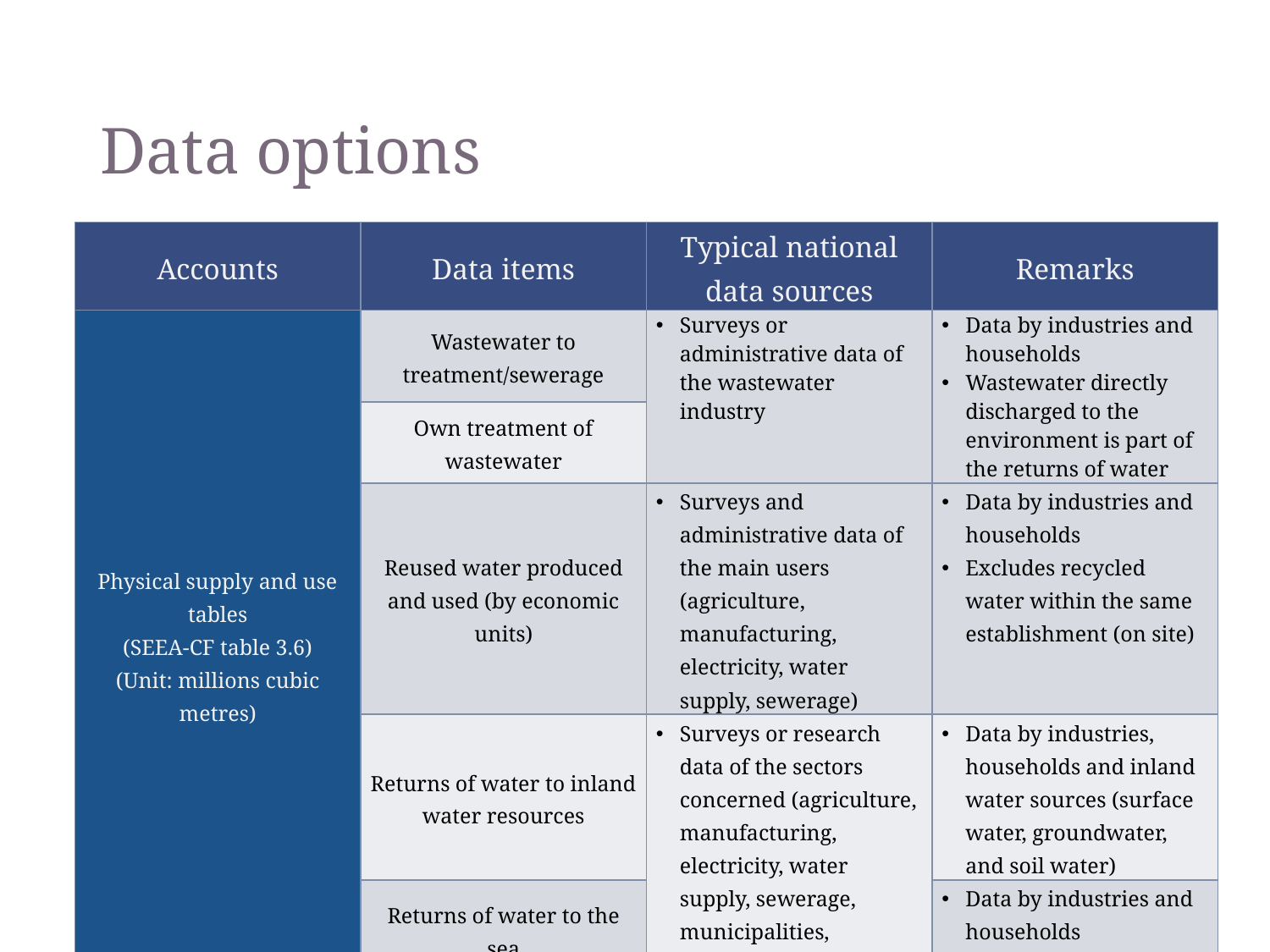

# Data options
| Accounts | Data items | Typical national data sources | Remarks |
| --- | --- | --- | --- |
| Physical supply and use tables (SEEA-CF table 3.6) (Unit: millions cubic metres) | Wastewater to treatment/sewerage | Surveys or administrative data of the wastewater industry | Data by industries and households Wastewater directly discharged to the environment is part of the returns of water |
|  | Own treatment of wastewater |  |  |
|  | Reused water produced and used (by economic units) | Surveys and administrative data of the main users (agriculture, manufacturing, electricity, water supply, sewerage) | Data by industries and households Excludes recycled water within the same establishment (on site) |
|  | Returns of water to inland water resources | Surveys or research data of the sectors concerned (agriculture, manufacturing, electricity, water supply, sewerage, municipalities, households) | Data by industries, households and inland water sources (surface water, groundwater, and soil water) |
|  | Returns of water to the sea |  | Data by industries and households |
34
SEEA-CF - Water accounts